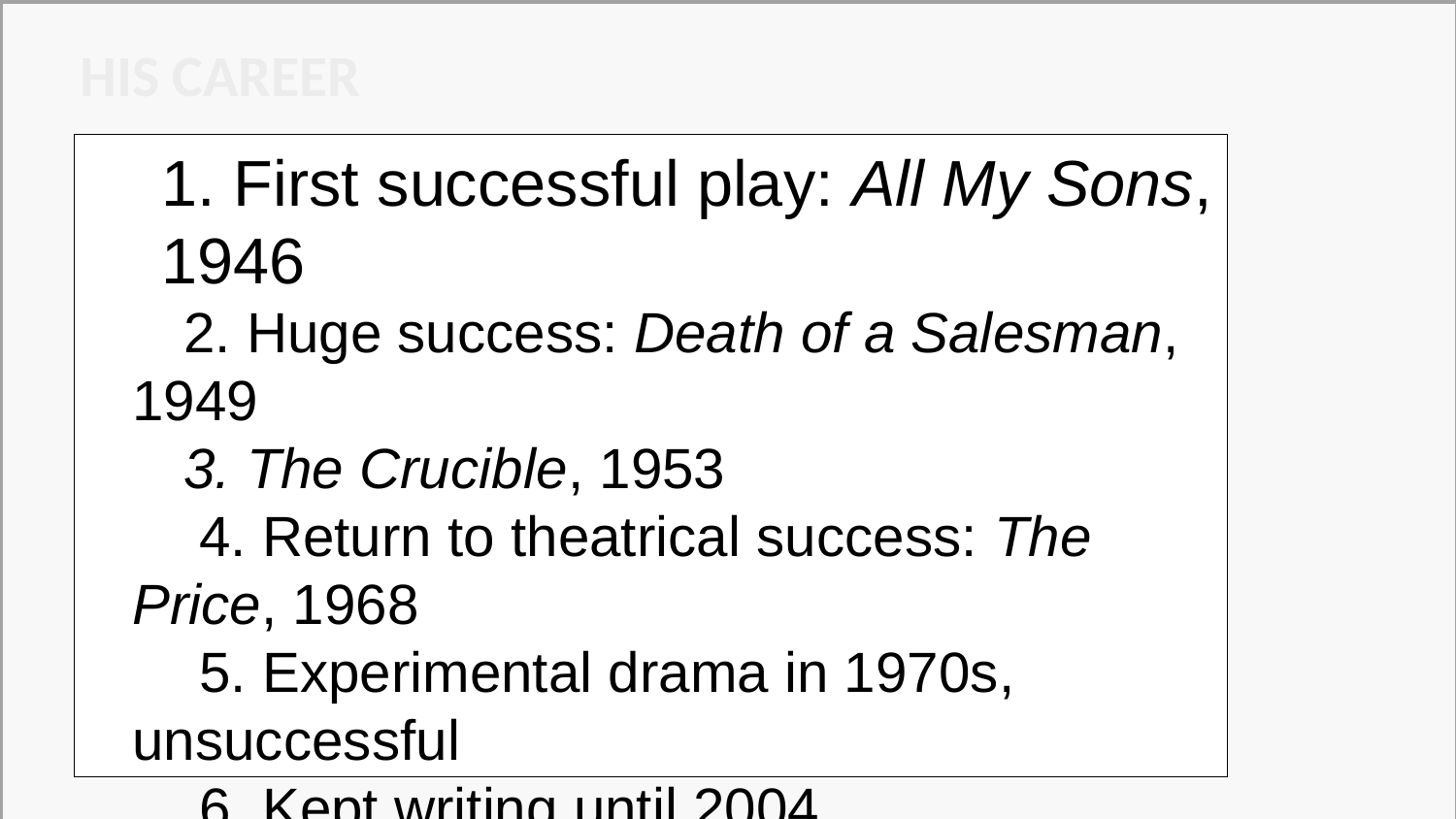

His Career
1. First successful play: All My Sons, 1946
      2. Huge success: Death of a Salesman, 1949
      3. The Crucible, 1953
       4. Return to theatrical success: The Price, 1968
       5. Experimental drama in 1970s, unsuccessful
       6. Kept writing until 2004